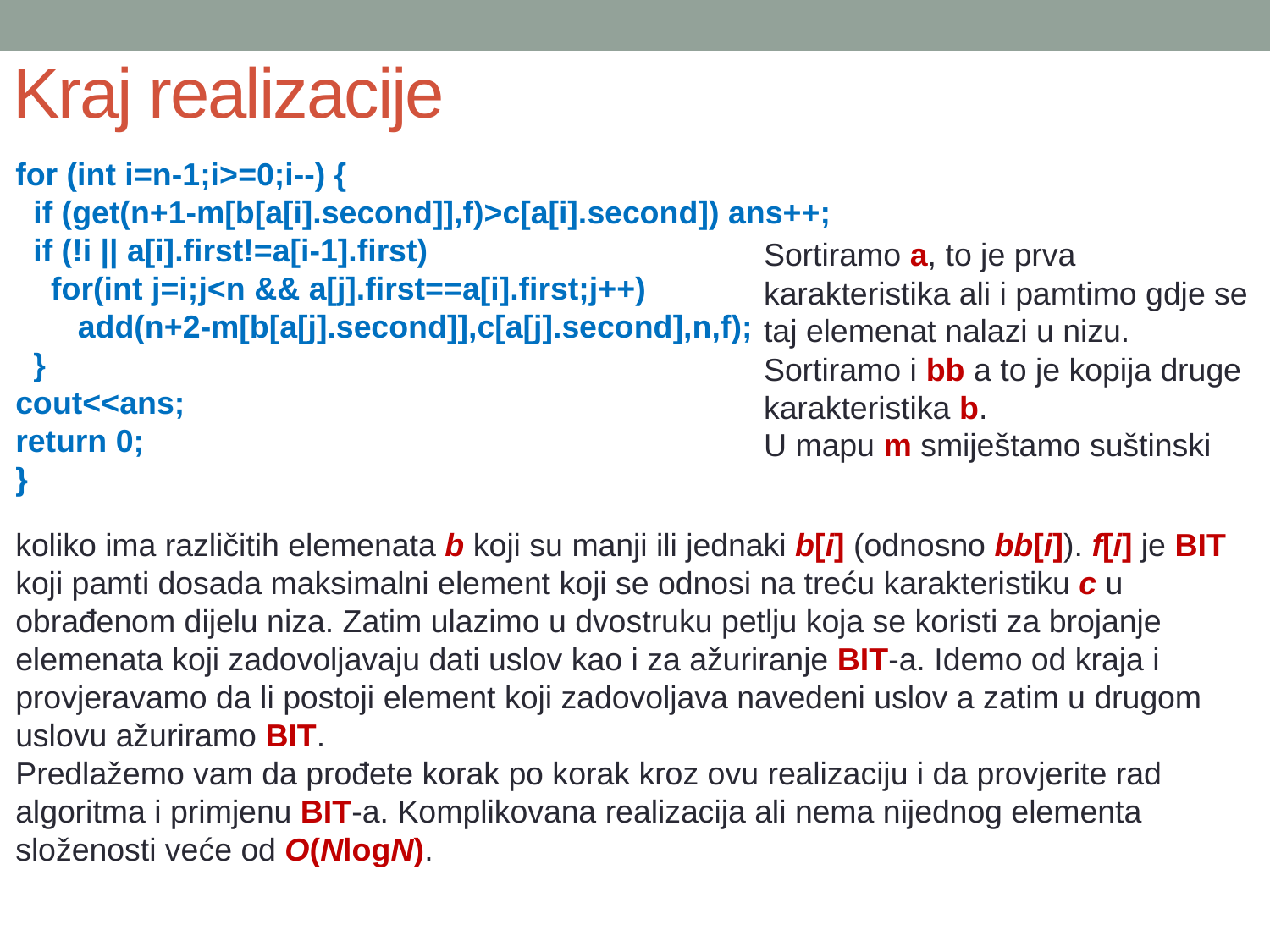

# Kraj realizacije
for (int i=n-1;i>=0;i--) {
  if (get(n+1-m[b[a[i].second]],f)>c[a[i].second]) ans++;
  if (!i || a[i].first!=a[i-1].first)
    for(int j=i;j<n && a[j].first==a[i].first;j++)
       add(n+2-m[b[a[j].second]],c[a[j].second],n,f);
  }
cout<<ans;
return 0;
}
Sortiramo a, to je prva karakteristika ali i pamtimo gdje se taj elemenat nalazi u nizu. Sortiramo i bb a to je kopija druge karakteristika b.
U mapu m smiještamo suštinski
koliko ima različitih elemenata b koji su manji ili jednaki b[i] (odnosno bb[i]). f[i] je BIT koji pamti dosada maksimalni element koji se odnosi na treću karakteristiku c u obrađenom dijelu niza. Zatim ulazimo u dvostruku petlju koja se koristi za brojanje elemenata koji zadovoljavaju dati uslov kao i za ažuriranje BIT-a. Idemo od kraja i provjeravamo da li postoji element koji zadovoljava navedeni uslov a zatim u drugom uslovu ažuriramo BIT.
Predlažemo vam da prođete korak po korak kroz ovu realizaciju i da provjerite rad algoritma i primjenu BIT-a. Komplikovana realizacija ali nema nijednog elementa složenosti veće od O(NlogN).